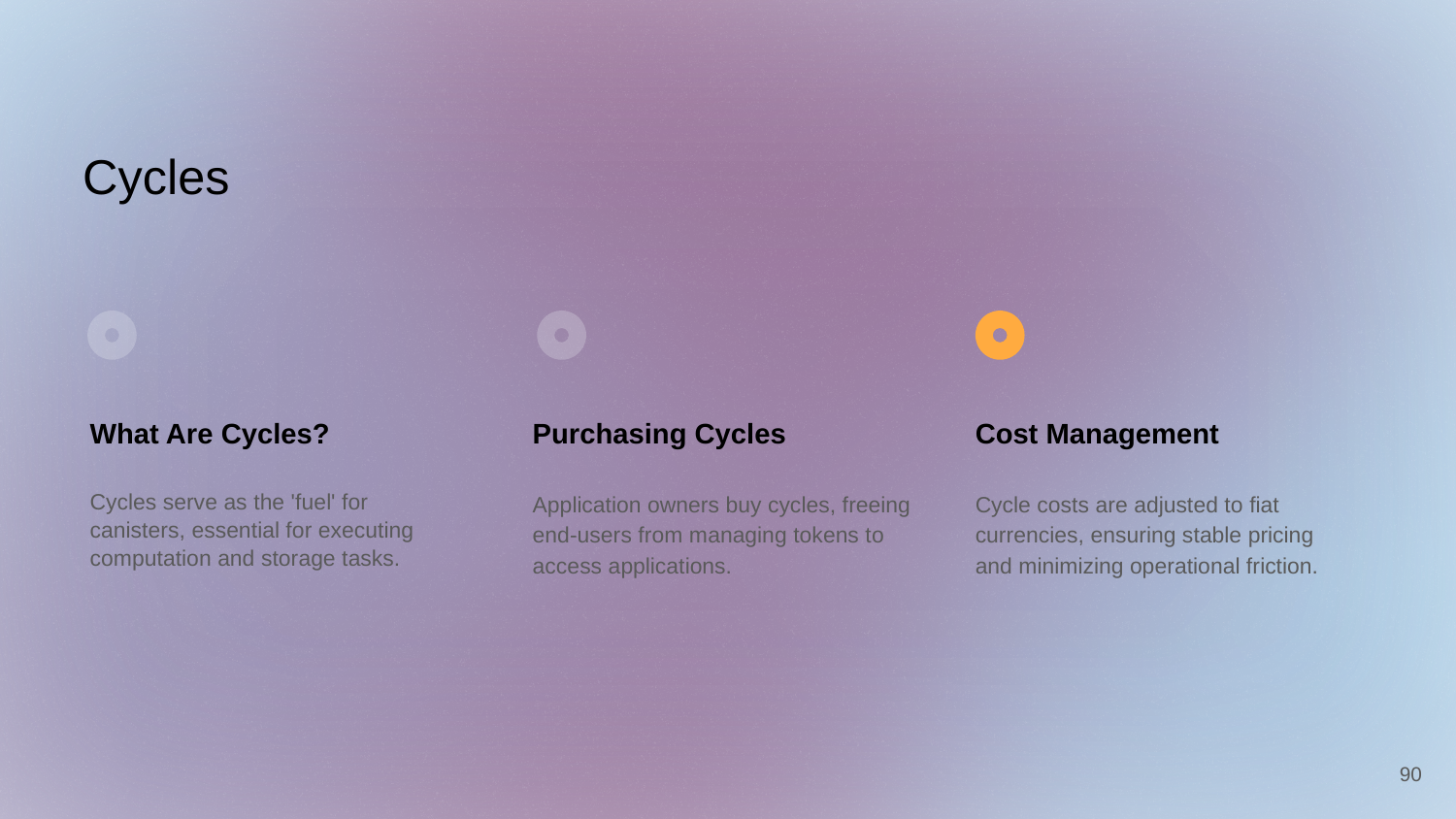

Cycles

What Are Cycles?
Purchasing Cycles
Cost Management
Application owners buy cycles, freeing end-users from managing tokens to access applications.
Cycles serve as the 'fuel' for canisters, essential for executing computation and storage tasks.
Cycle costs are adjusted to fiat currencies, ensuring stable pricing and minimizing operational friction.
90